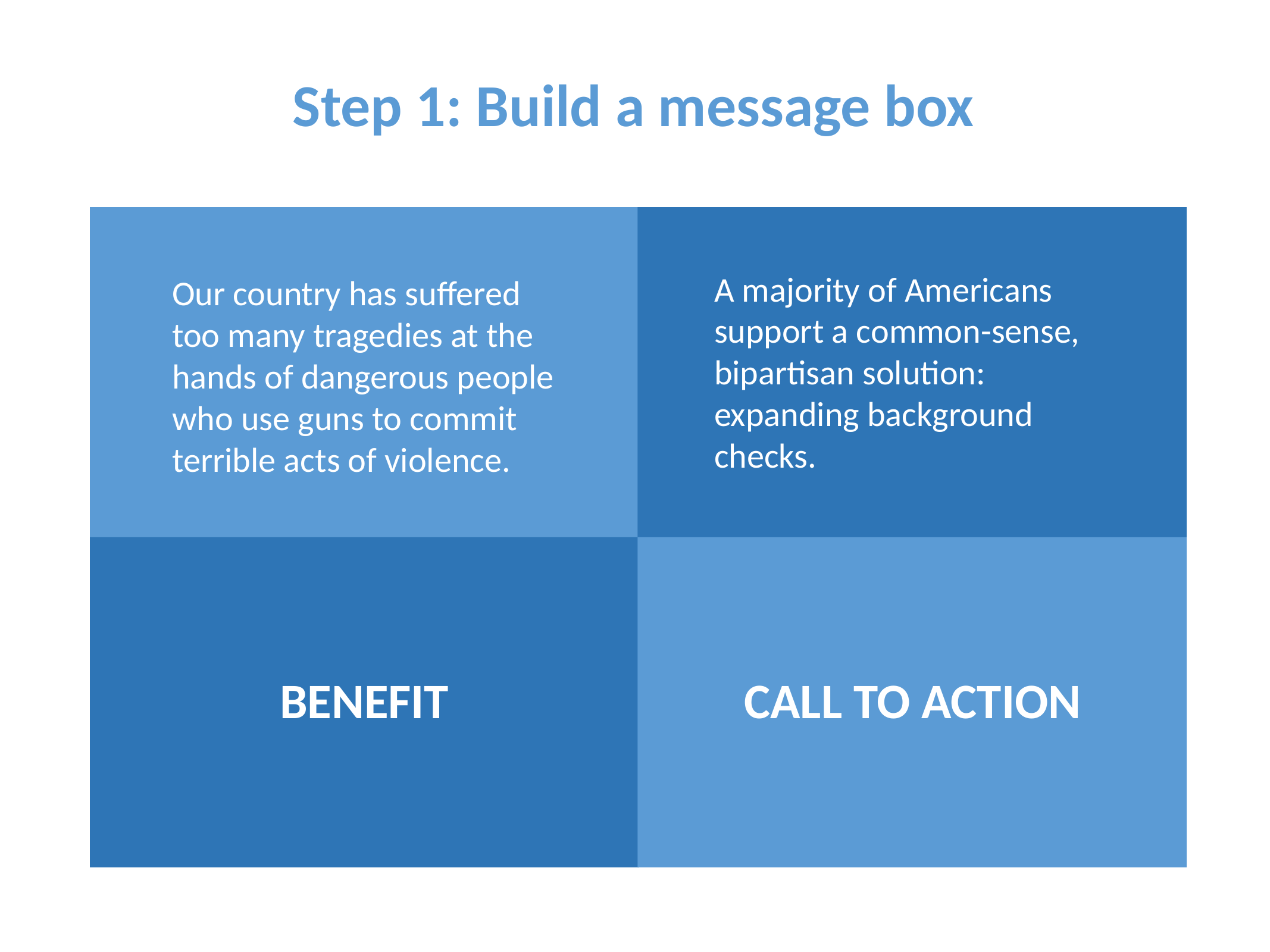

Step 1: Build a message box

A majority of Americans support a common-sense, bipartisan solution: expanding background checks.
Our country has suffered too many tragedies at the hands of dangerous people who use guns to commit terrible acts of violence.

BENEFIT
CALL TO ACTION